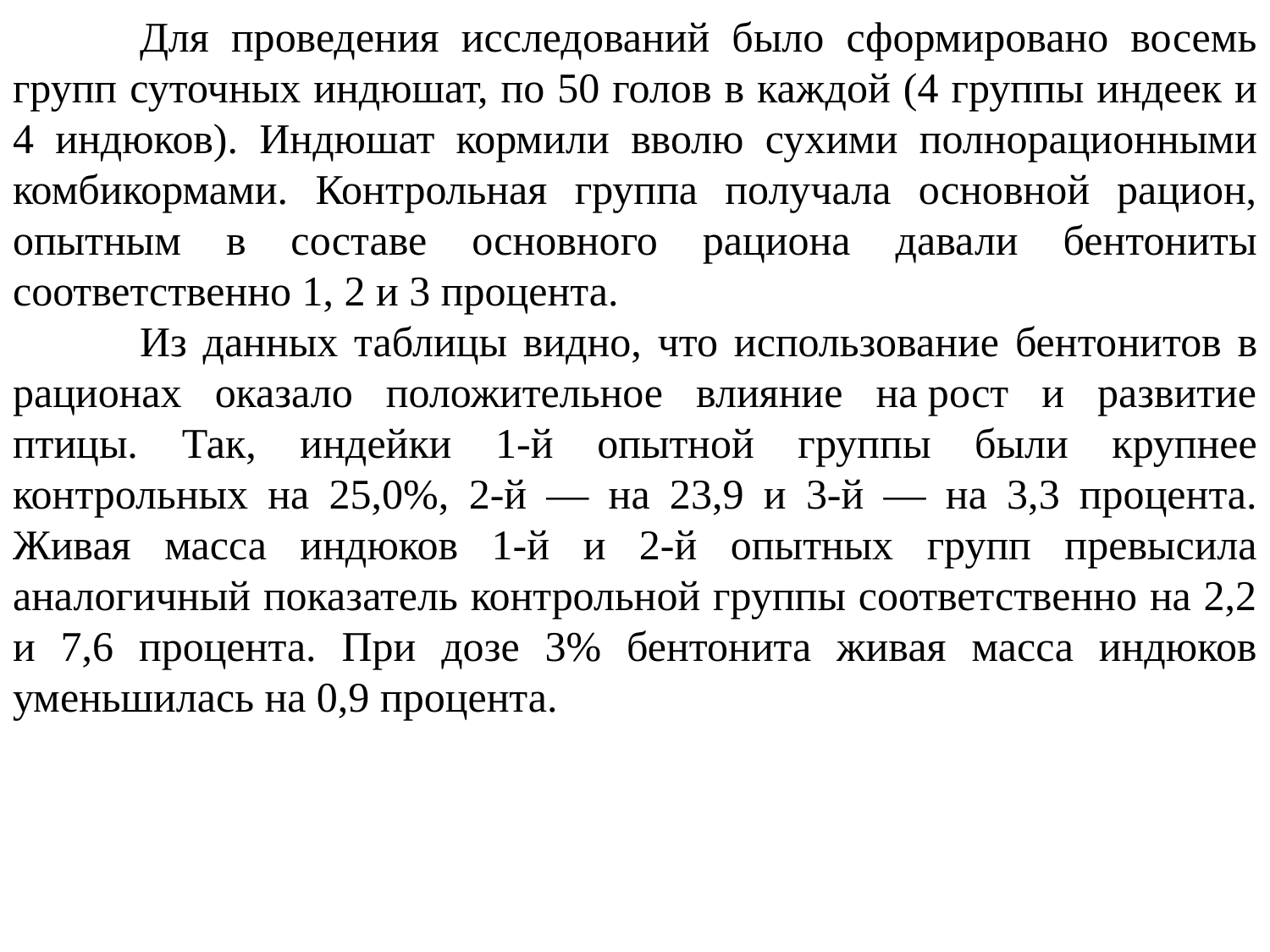

Для проведения исследований было сформировано восемь групп суточных индюшат, по 50 голов в каж­дой (4 группы индеек и 4 индюков). Индюшат корми­ли вволю сухими полнорационными комбикормами. Контрольная группа получала основной рацион, опыт­ным в составе основного рациона давали бентониты соответственно 1, 2 и 3 процента.
	Из данных таблицы видно, что использование бенто­нитов в рационах оказало положительное влияние на рост и развитие птицы. Так, индейки 1-й опытной груп­пы были крупнее контрольных на 25,0%, 2-й — на 23,9 и 3-й — на 3,3 процента. Живая масса индюков 1-й и 2-й опытных групп превысила аналогичный показатель контрольной группы соответственно на 2,2 и 7,6 про­цента. При дозе 3% бентонита живая масса индюков уменьшилась на 0,9 процента.